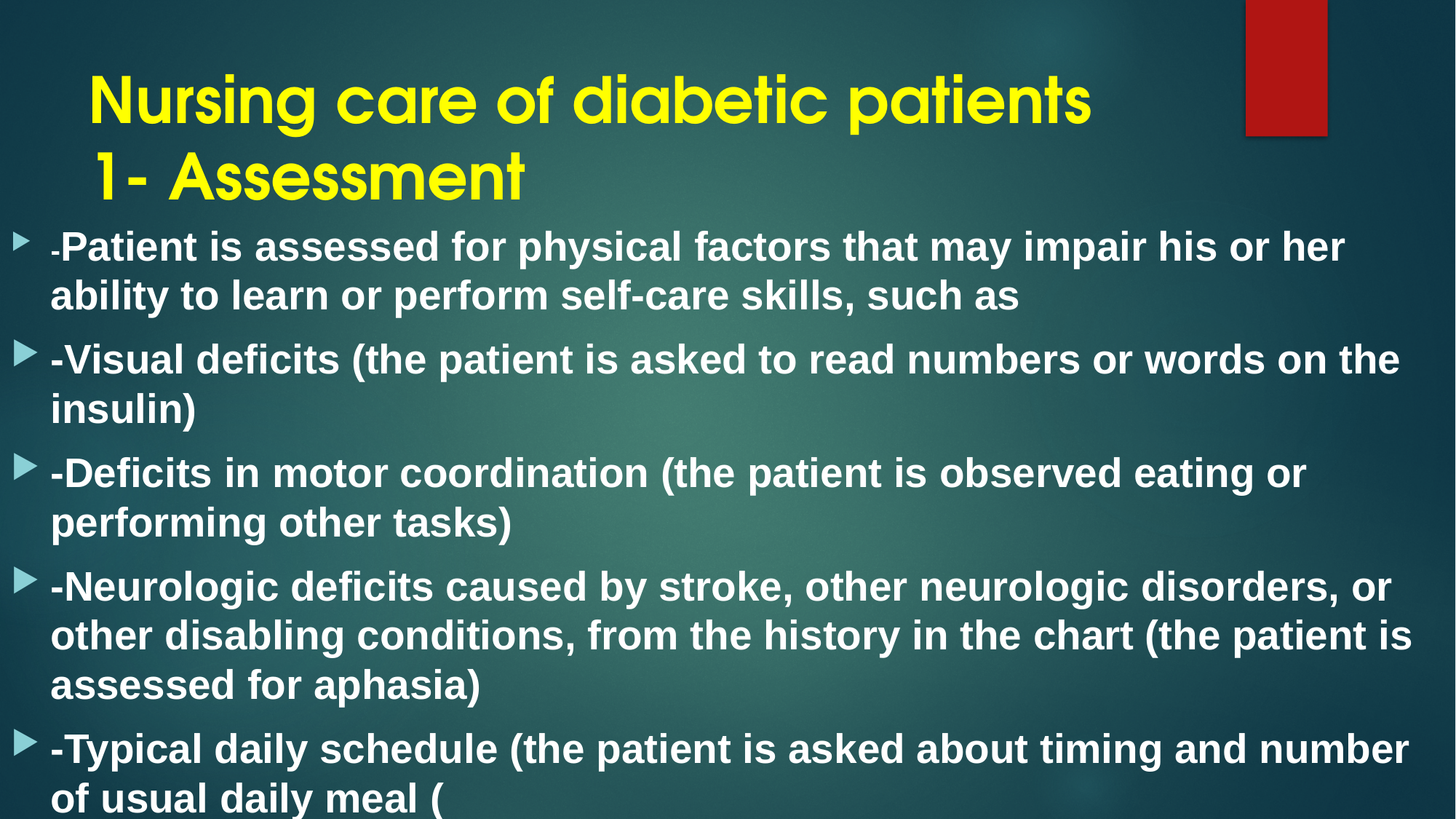

# Nursing care of diabetic patients 1- Assessment
-Patient is assessed for physical factors that may impair his or her ability to learn or perform self-care skills, such as
-Visual deficits (the patient is asked to read numbers or words on the insulin)
-Deficits in motor coordination (the patient is observed eating or performing other tasks)
-Neurologic deficits caused by stroke, other neurologic disorders, or other disabling conditions, from the history in the chart (the patient is assessed for aphasia)
-Typical daily schedule (the patient is asked about timing and number of usual daily meal (